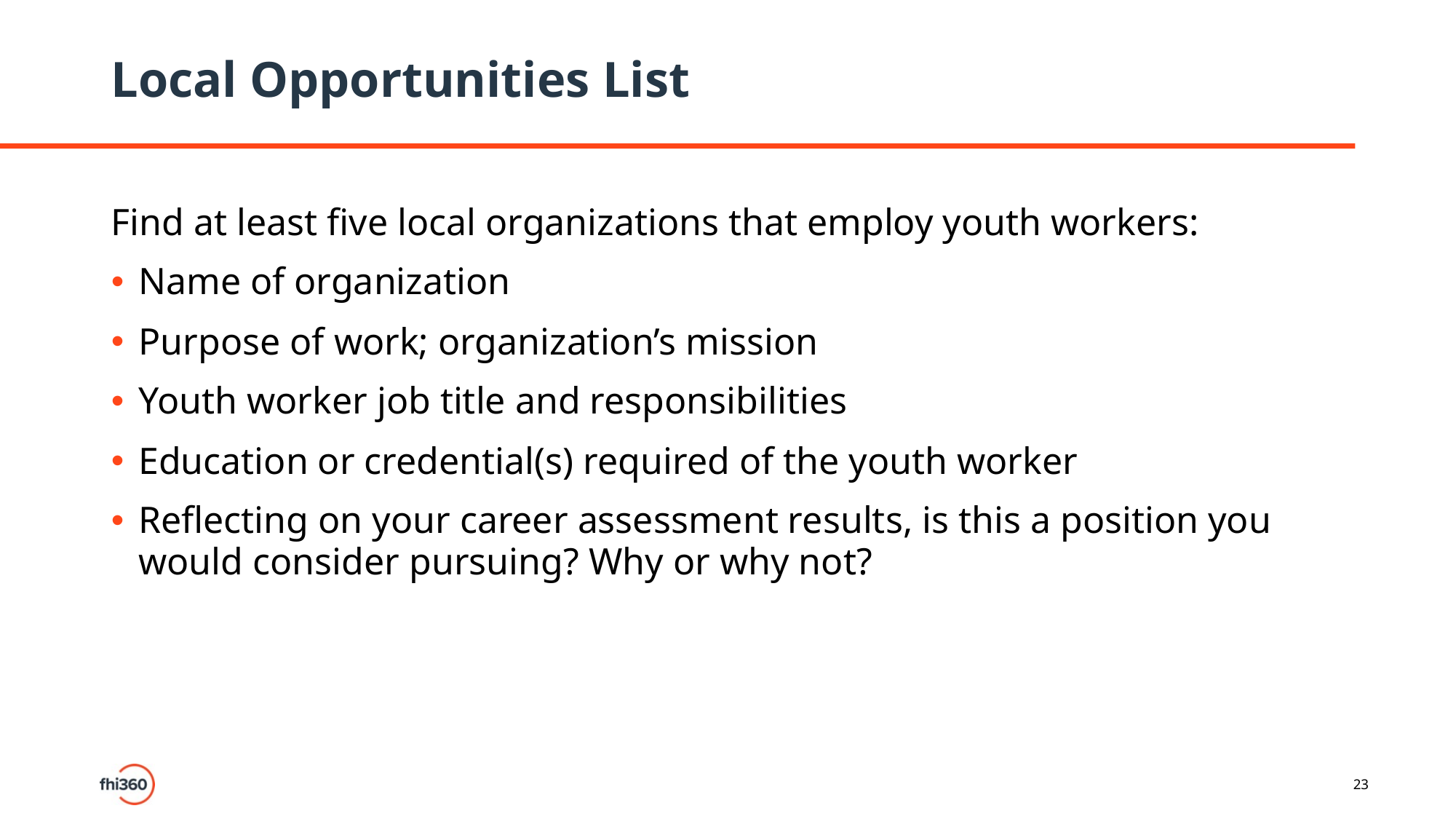

# Local Opportunities List
Find at least five local organizations that employ youth workers:
Name of organization
Purpose of work; organization’s mission
Youth worker job title and responsibilities
Education or credential(s) required of the youth worker
Reflecting on your career assessment results, is this a position you would consider pursuing? Why or why not?